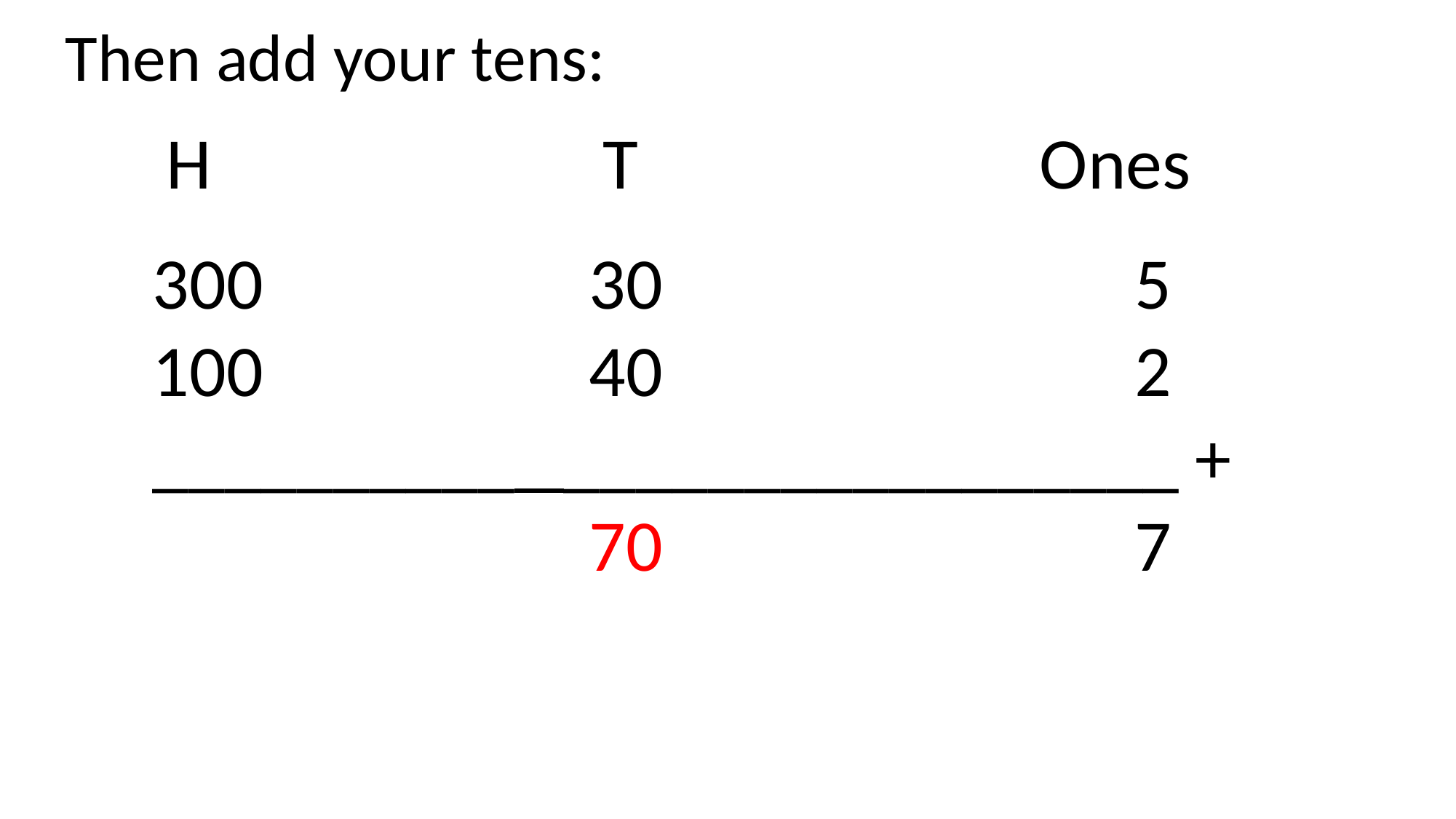

Then add your tens:
H				T				Ones
300			30					5
100			40					2
__________   _________________ +
				70					7